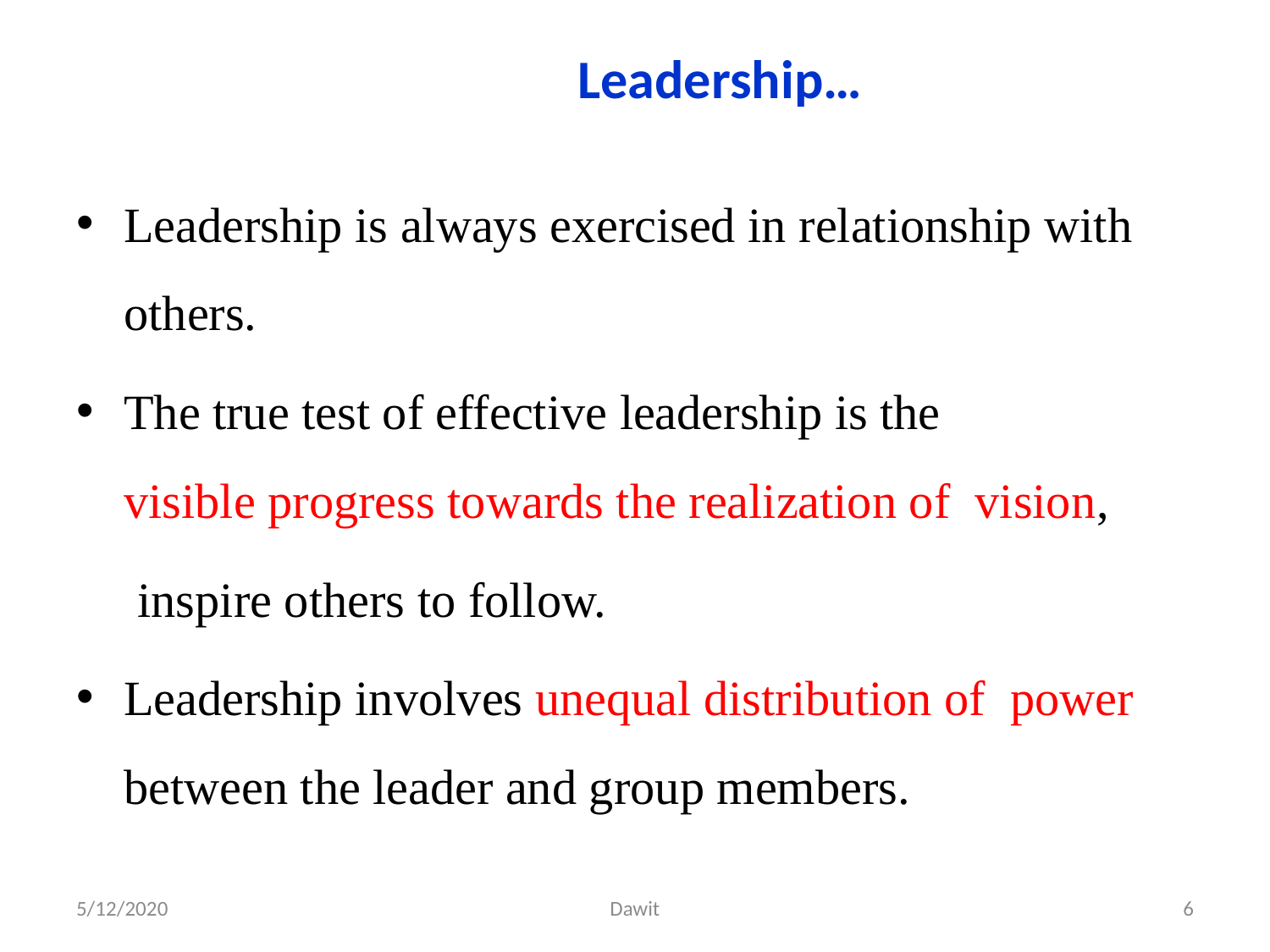

# Leadership…
Leadership is always exercised in relationship with   others.
The true test of effective leadership is the visible progress towards the realization of  vision,
     inspire others to follow.
Leadership involves unequal distribution of  power between the leader and group members.
5/12/2020
Dawit
6